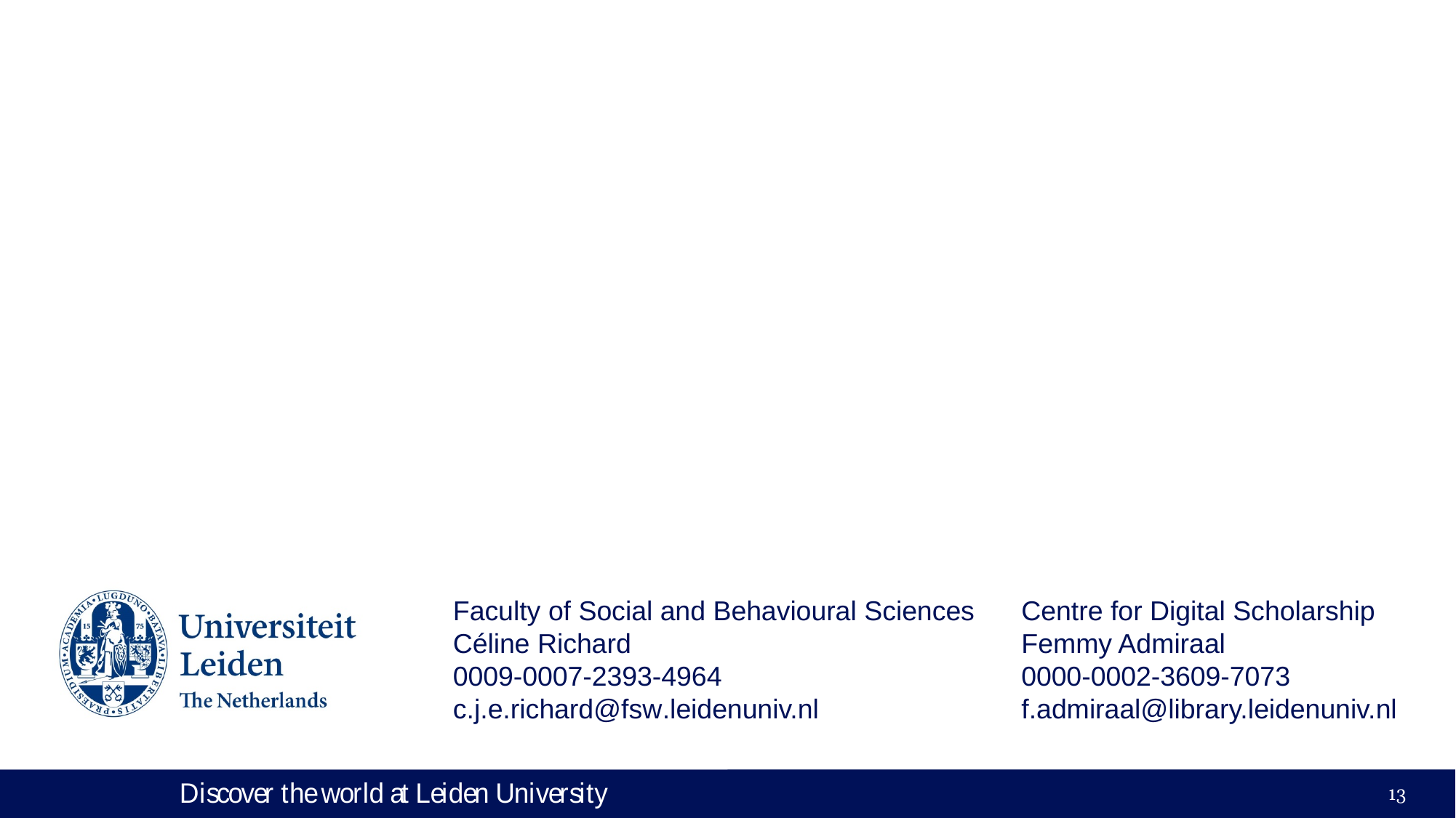

# Thank you!
Faculty of Social and Behavioural Sciences
Céline Richard
0009-0007-2393-4964
c.j.e.richard@fsw.leidenuniv.nl

Centre for Digital Scholarship
Femmy Admiraal
0000-0002-3609-7073
f.admiraal@library.leidenuniv.nl

13